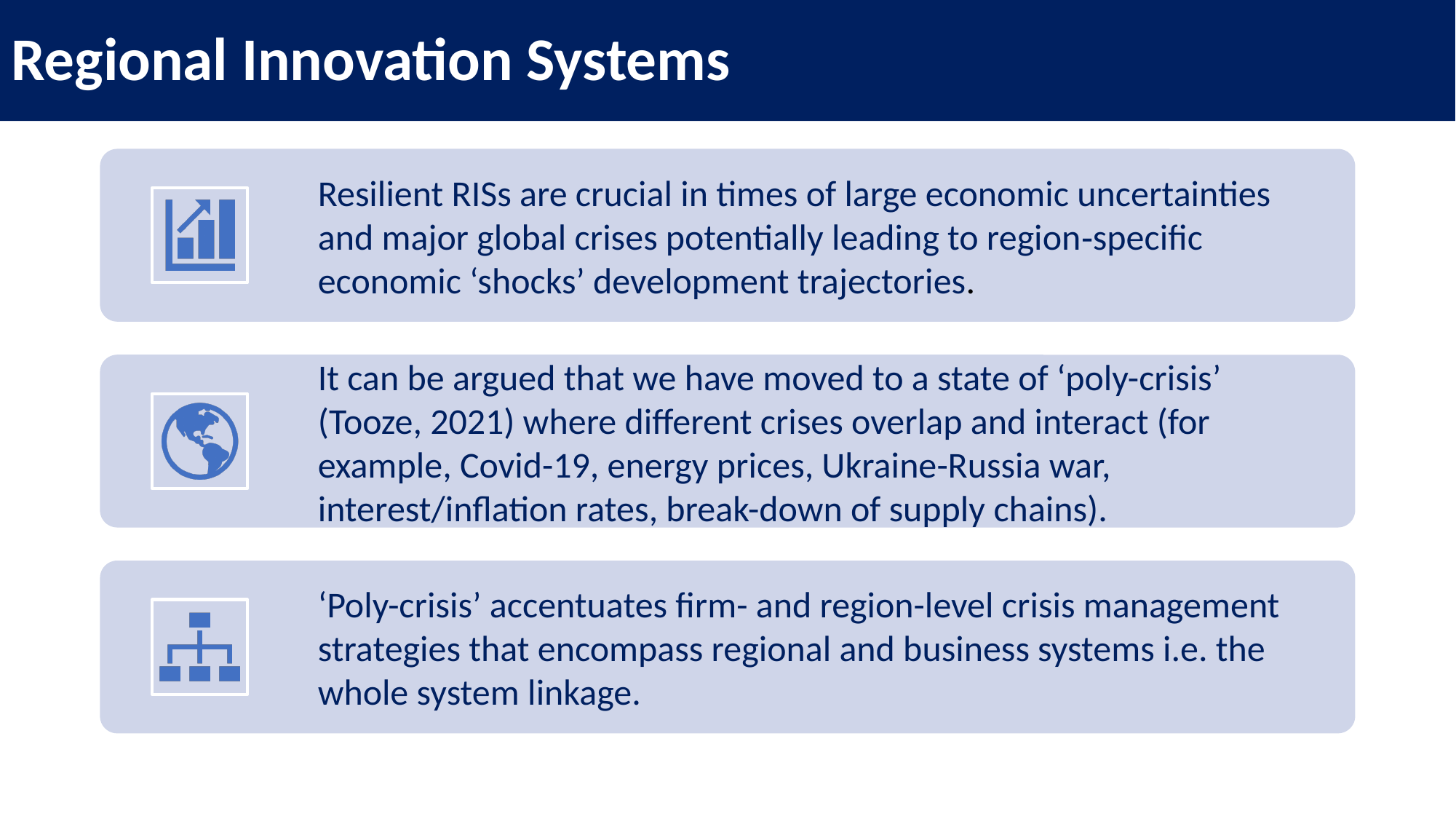

# Regional Innovation Systems
Resilient RISs are crucial in times of large economic uncertainties and major global crises potentially leading to region‐specific economic ‘shocks’ development trajectories.
It can be argued that we have moved to a state of ‘poly-crisis’ (Tooze, 2021) where different crises overlap and interact (for example, Covid-19, energy prices, Ukraine-Russia war, interest/inflation rates, break-down of supply chains).
‘Poly-crisis’ accentuates firm- and region-level crisis management strategies that encompass regional and business systems i.e. the whole system linkage.